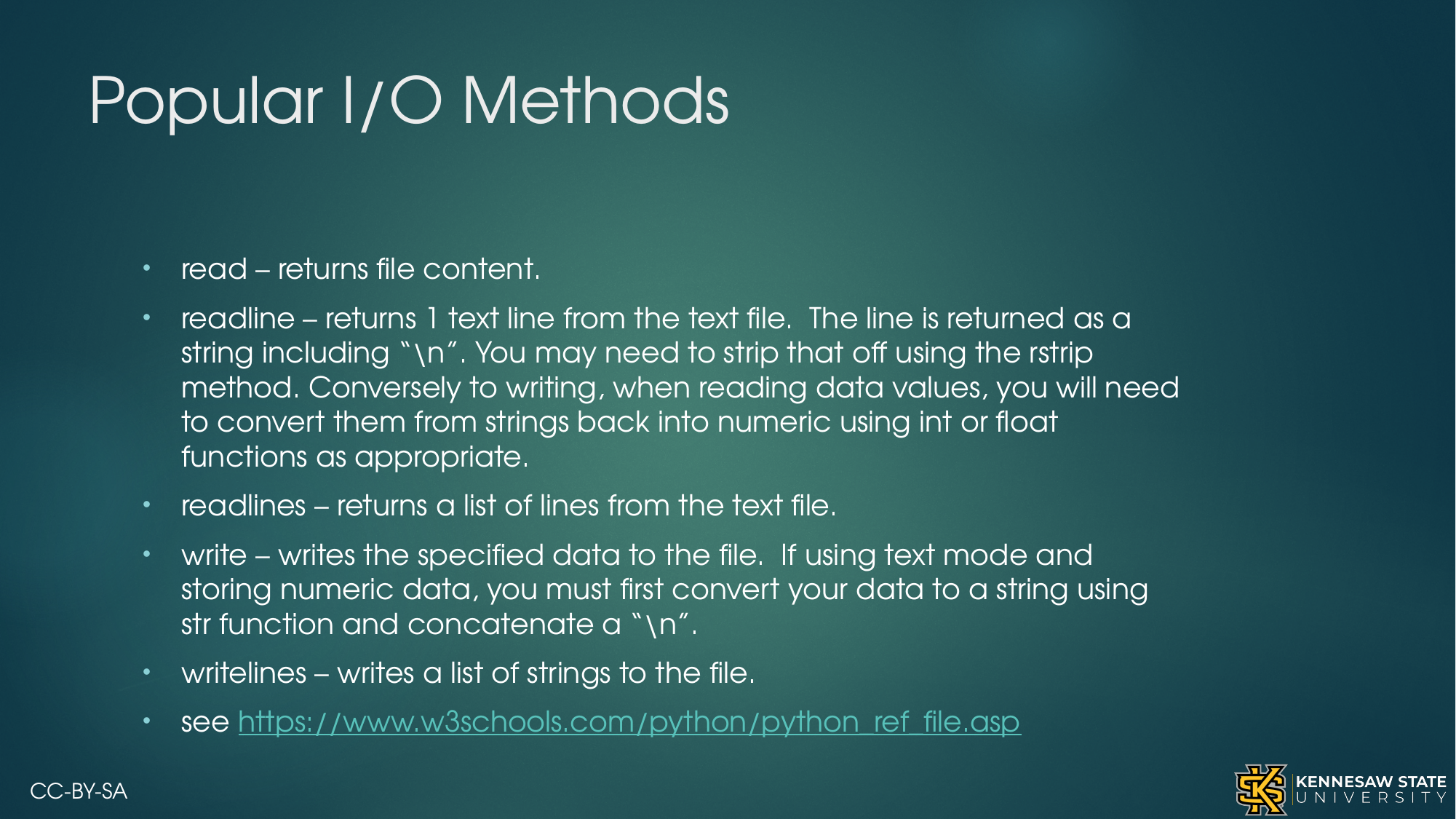

# Popular I/O Methods
read – returns file content.
readline – returns 1 text line from the text file.  The line is returned as a string including “\n”. You may need to strip that off using the rstrip method. Conversely to writing, when reading data values, you will need to convert them from strings back into numeric using int or float functions as appropriate.
readlines – returns a list of lines from the text file.
write – writes the specified data to the file.  If using text mode and storing numeric data, you must first convert your data to a string using str function and concatenate a “\n”.
writelines – writes a list of strings to the file.
see https://www.w3schools.com/python/python_ref_file.asp